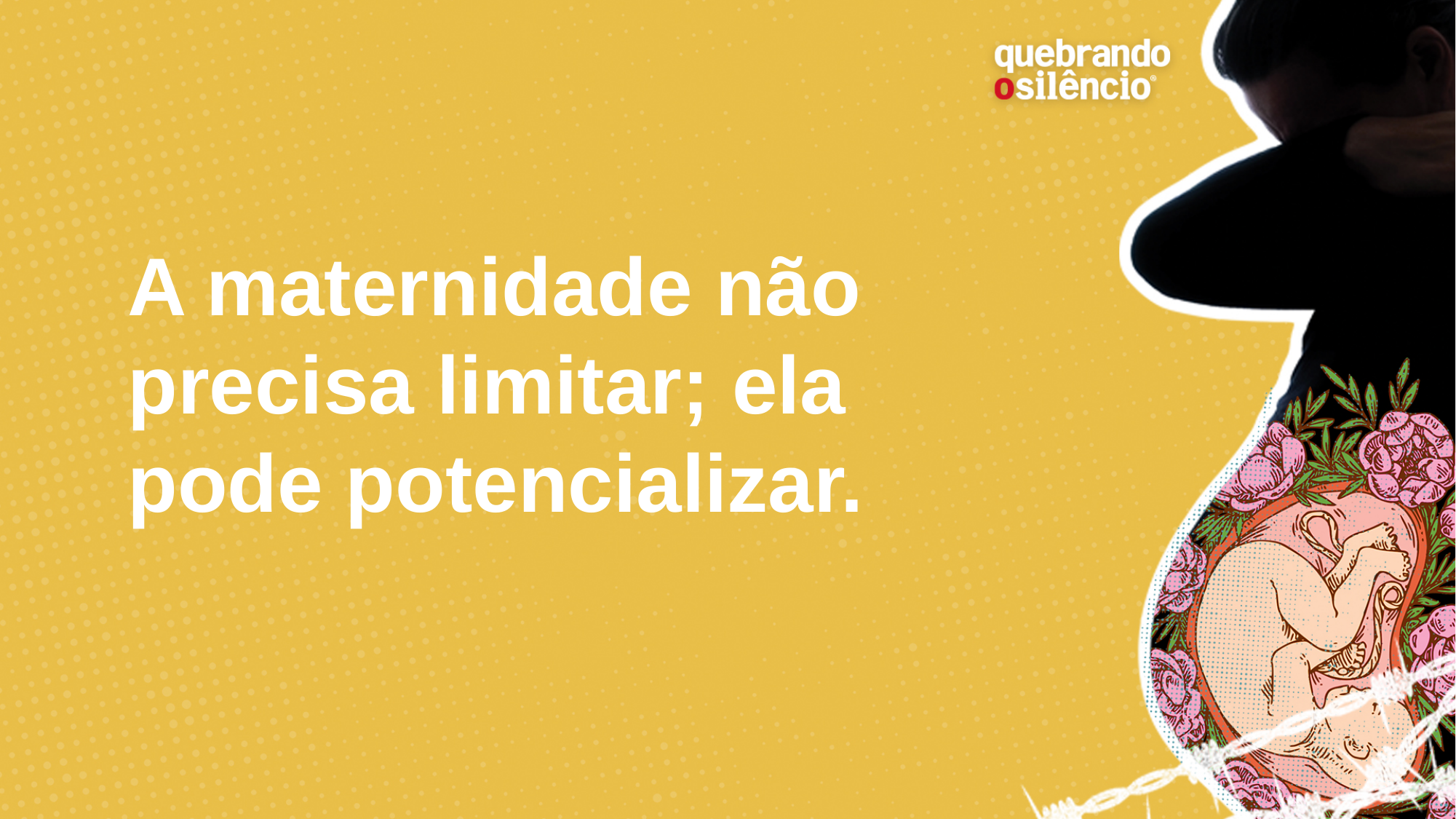

# A maternidade não precisa limitar; ela pode potencializar.